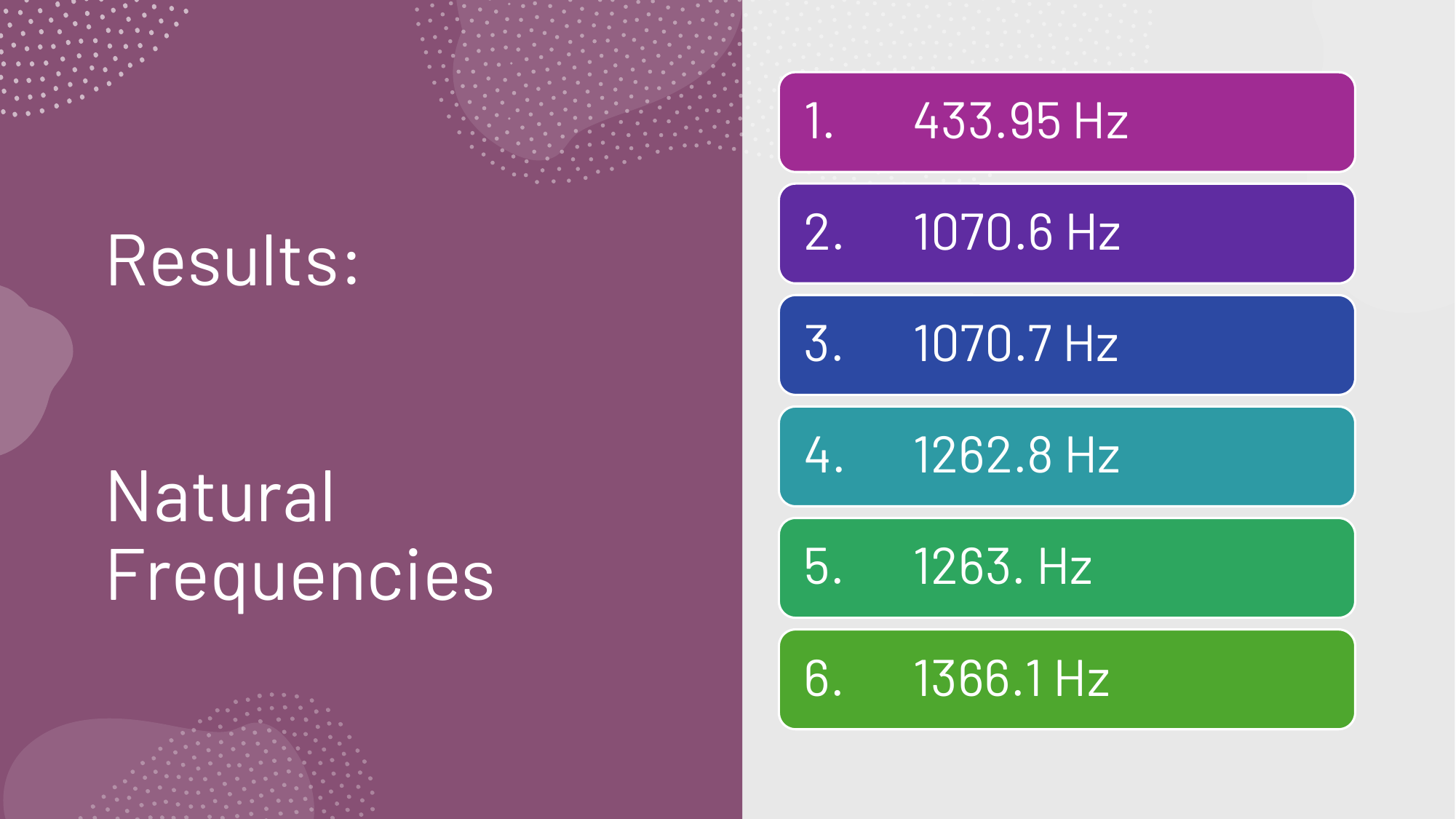

1.	433.95 Hz
2.	1070.6 Hz
3.	1070.7 Hz
4.	1262.8 Hz
5.	1263. Hz
6.	1366.1 Hz
# Results: Natural Frequencies